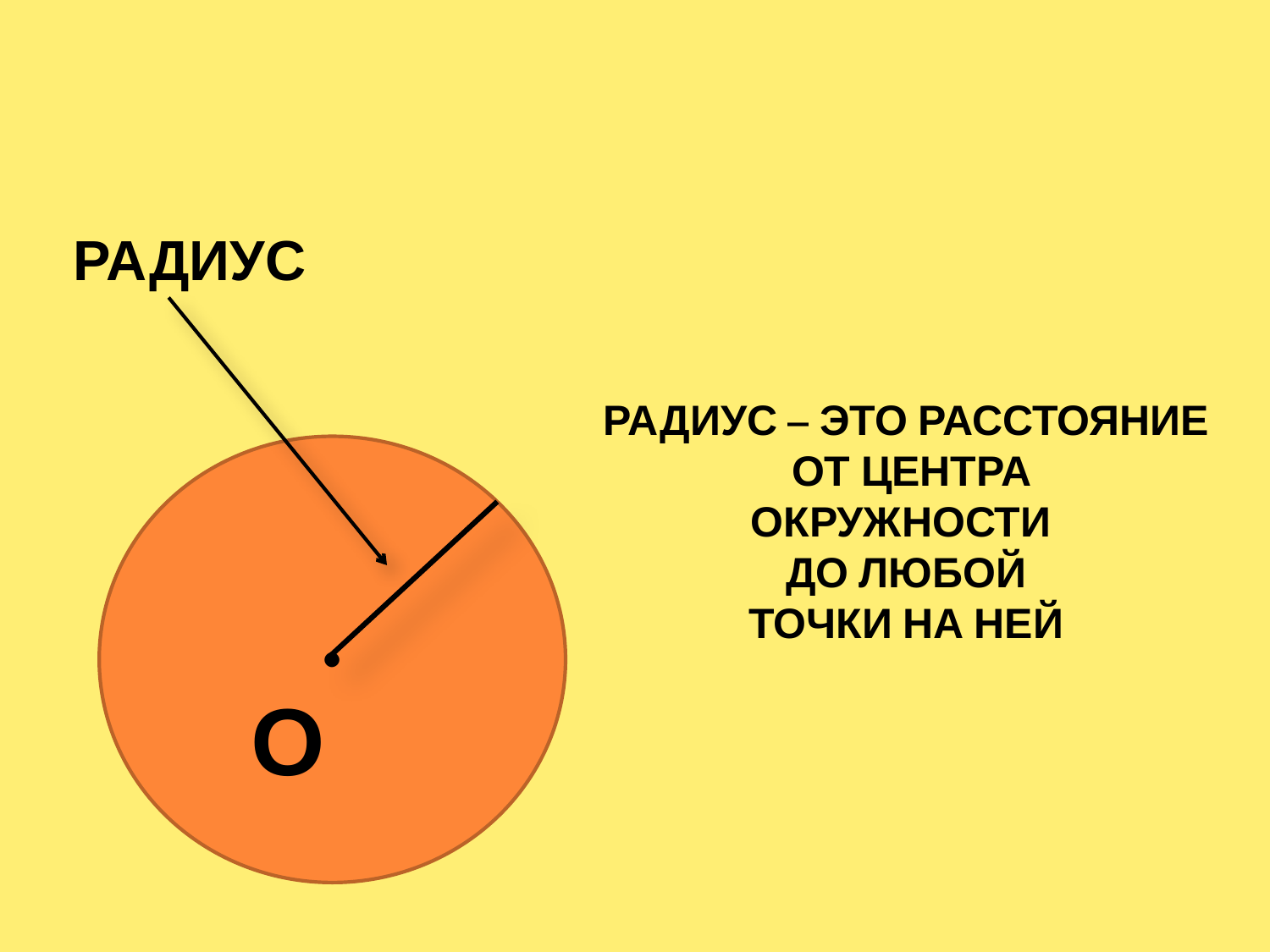

РАДИУС
РАДИУС – ЭТО РАССТОЯНИЕ
 ОТ ЦЕНТРА
ОКРУЖНОСТИ
ДО ЛЮБОЙ
ТОЧКИ НА НЕЙ

.
О